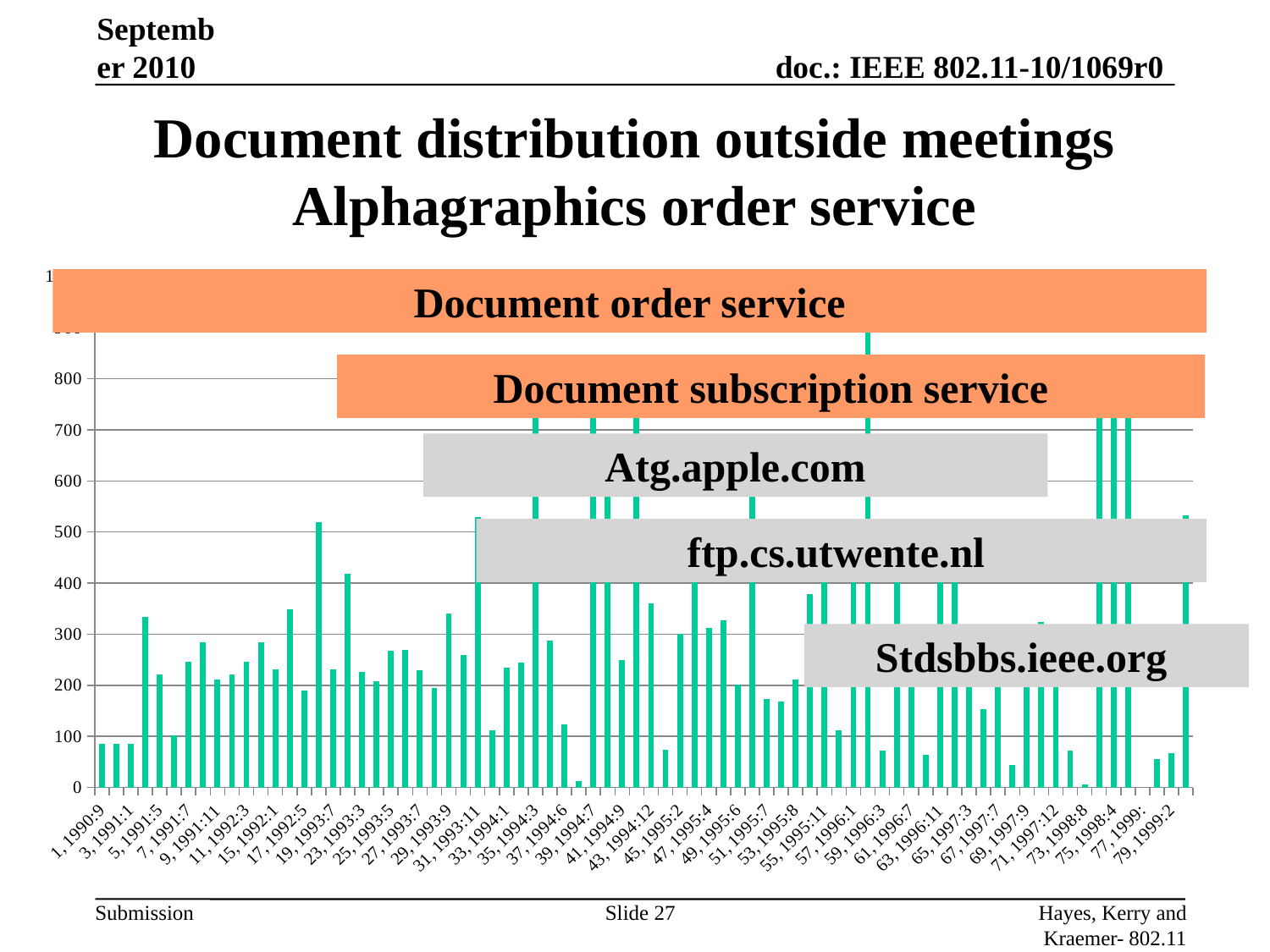

September 2010
# Document distribution outside meetings Alphagraphics order service

### Chart

| Category | Copies 121 450 234 334 24 |
|---|---|
| 1, 1990:9 | 85.3333333333333 |
| 2, 1990:11 | 85.3333333333333 |
| 3, 1991:1 | 85.3333333333333 |
| 4, 1991:3 | 334.0 |
| 5, 1991:5 | 222.0 |
| 6, 1990: | 102.0 |
| 7, 1991:7 | 246.0 |
| 8, 1991:9 | 284.0 |
| 9, 1991:11 | 212.0 |
| 10, 1992:2 | 222.0 |
| 11, 1992:3 | 246.0 |
| 12, 1992:5 | 284.0 |
| 15, 1992:1 | 232.0 |
| 16, 1992:3 | 348.0 |
| 17, 1992:5 | 189.0 |
| 18, 1992:9 | 520.0 |
| 19, 1993:7 | 232.0 |
| 21, 1993:1 | 418.0 |
| 23, 1993:3 | 226.0 |
| 24, 1993:4 | 208.0 |
| 25, 1993:5 | 268.0 |
| 26, 1993:6 | 270.0 |
| 27, 1993:7 | 230.0 |
| 28, 1993:8 | 194.0 |
| 29, 1993:9 | 340.0 |
| 30, 1993:10 | 260.0 |
| 31, 1993:11 | 530.0 |
| 32, 1993:12 | 112.0 |
| 33, 1994:1 | 234.0 |
| 34, 1994:2 | 244.0 |
| 35, 1994:3 | 730.0 |
| 36, 1994:5 | 288.0 |
| 37, 1994:6 | 124.0 |
| 38, 1994:7 | 12.0 |
| 39, 1994:7 | 804.0 |
| 40, 1994:9 | 588.0 |
| 41, 1994:9 | 250.0 |
| 42, 1994:11 | 746.0 |
| 43, 1994:12 | 360.0 |
| 44, 1995:1 | 74.0 |
| 45, 1995:2 | 300.0 |
| 46, 1995:3 | 470.0 |
| 47, 1995:4 | 312.0 |
| 48, 1995:5 | 327.0 |
| 49, 1995:6 | 202.0 |
| 50, 1995:7 | 682.0 |
| 51, 1995:7 | 174.0 |
| 52, 1995:8 | 168.0 |
| 53, 1995:8 | 212.0 |
| 54, 1995:10 | 378.0 |
| 55, 1995:11 | 428.0 |
| 56, 1995:11 | 112.0 |
| 57, 1996:1 | 406.0 |
| 58, 1996:3 | 920.0 |
| 59, 1996:3 | 72.0 |
| 60, 1996:5 | 420.0 |
| 61, 1996:7 | 270.0 |
| 62, 1996:10 | 64.0 |
| 63, 1996:11 | 500.0 |
| 64, 1997:1 | 422.0 |
| 65, 1997:3 | 312.0 |
| 66, 1997:5 | 154.0 |
| 67, 1997:7 | 202.0 |
| 68, 1997:8 | 44.0 |
| 69, 1997:9 | 202.0 |
| 70, 1997:11 | 324.0 |
| 71, 1997:12 | 206.0 |
| 72, 1998:7 | 72.0 |
| 73, 1998:8 | 6.0 |
| 74, 1998:2 | 765.0 |
| 75, 1998:4 | 828.0 |
| 76, 1998:8 | 814.0 |
| 77, 1999: | None |
| 78, 1999:2 | 56.0 |
| 79, 1999:2 | 68.0 |
| 80, 1999:2 | 532.0 |
Document order service

Document subscription service
Atg.apple.com
ftp.cs.utwente.nl
Stdsbbs.ieee.org
Slide 27
Hayes, Kerry and Kraemer- 802.11 WG Chairs